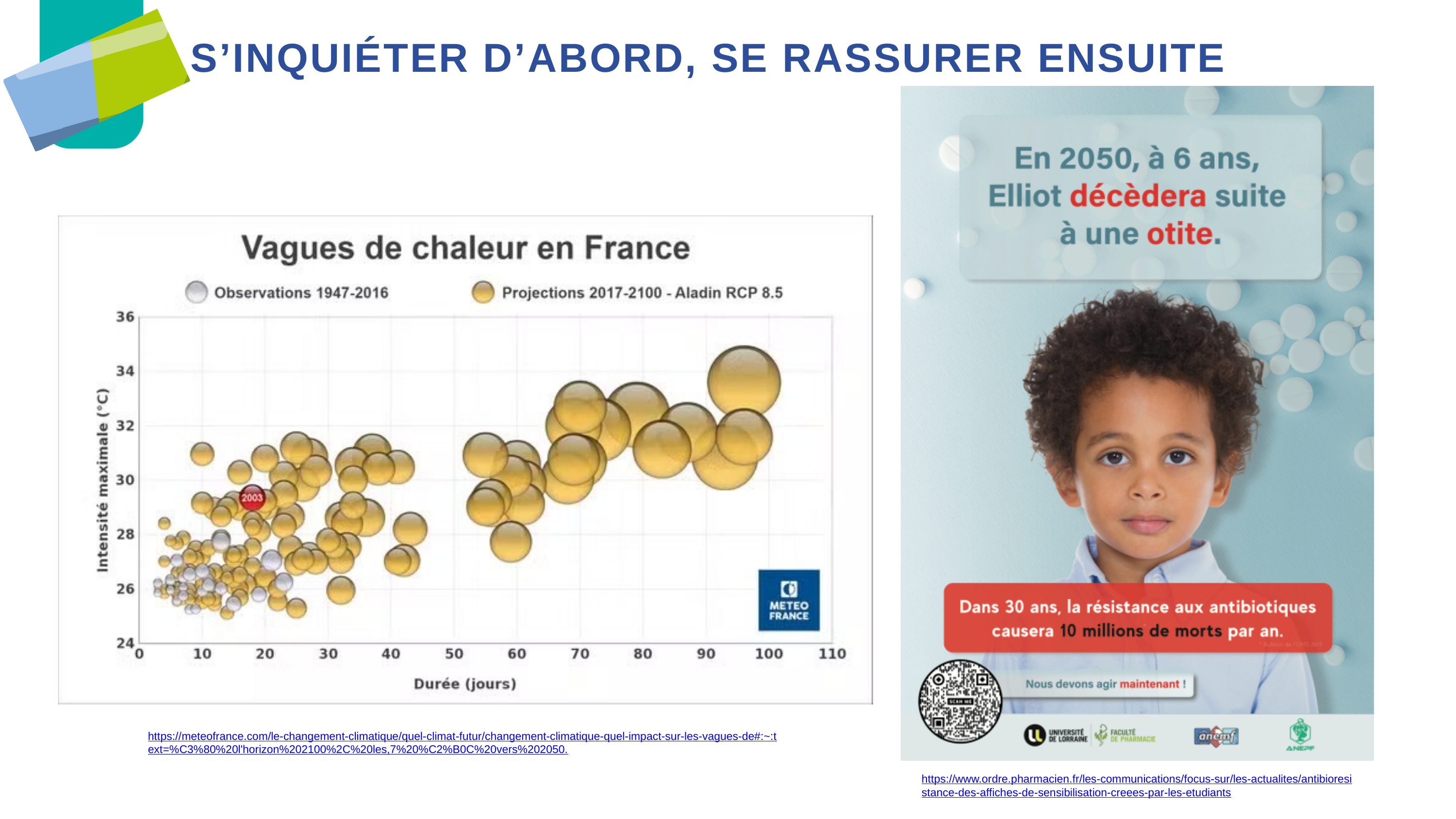

S’INQUIÉTER D’ABORD, SE RASSURER ENSUITE

https://meteofrance.com/le-changement-climatique/quel-climat-futur/changement-climatique-quel-impact-sur-les-vagues-de#:~:text=%C3%80%20l'horizon%202100%2C%20les,7%20%C2%B0C%20vers%202050.
https://www.ordre.pharmacien.fr/les-communications/focus-sur/les-actualites/antibioresistance-des-affiches-de-sensibilisation-creees-par-les-etudiants